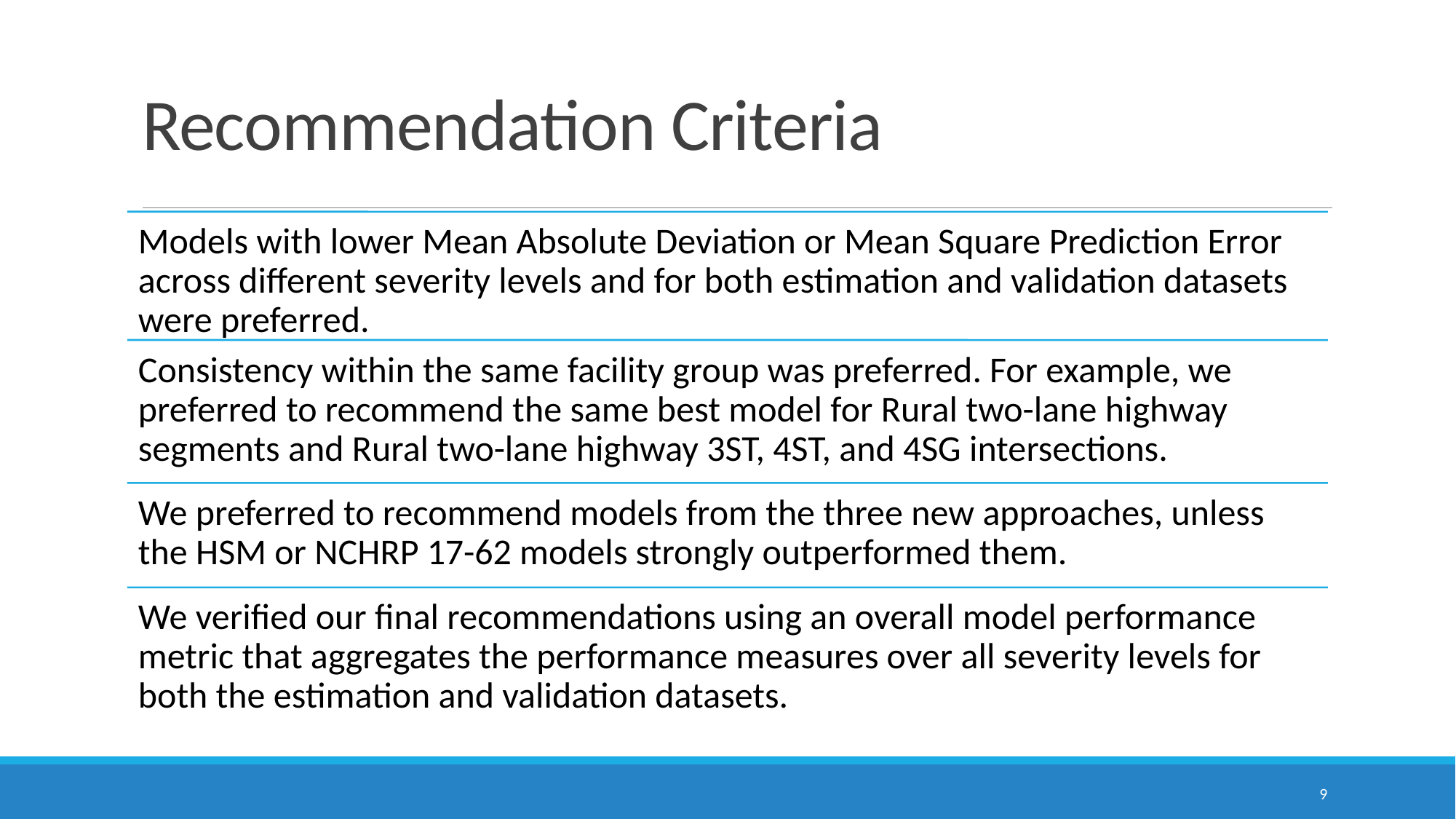

# Recommendation Criteria
Models with lower Mean Absolute Deviation or Mean Square Prediction Error across different severity levels and for both estimation and validation datasets were preferred.
Consistency within the same facility group was preferred. For example, we preferred to recommend the same best model for Rural two-lane highway segments and Rural two-lane highway 3ST, 4ST, and 4SG intersections.
We preferred to recommend models from the three new approaches, unless the HSM or NCHRP 17-62 models strongly outperformed them.
We verified our final recommendations using an overall model performance metric that aggregates the performance measures over all severity levels for both the estimation and validation datasets.
9